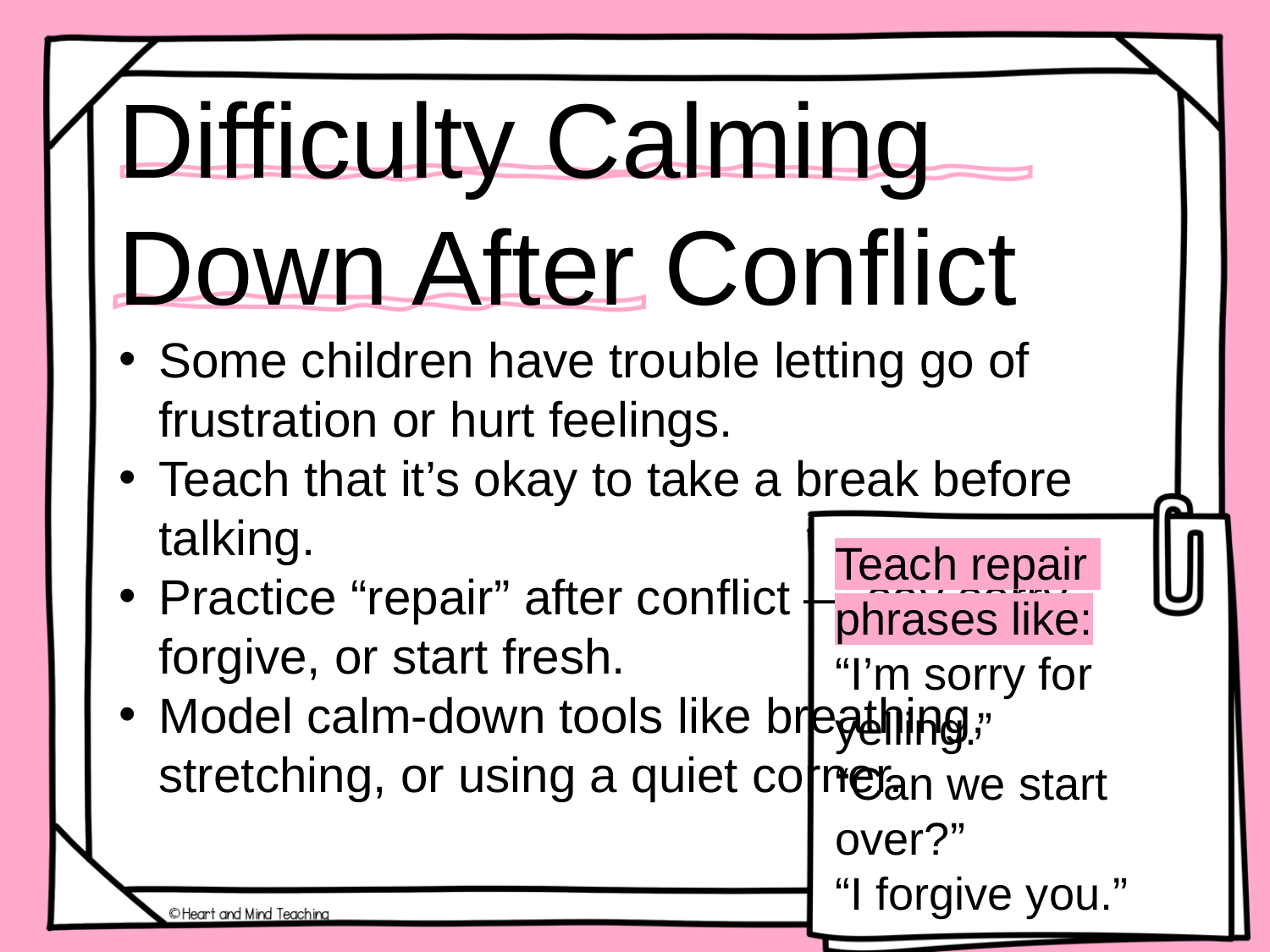

Difficulty Calming Down After Conflict
Some children have trouble letting go of frustration or hurt feelings.
Teach that it’s okay to take a break before talking.
Practice “repair” after conflict — say sorry, forgive, or start fresh.
Model calm-down tools like breathing, stretching, or using a quiet corner.
Teach repair
phrases like:
“I’m sorry for yelling.”
“Can we start over?”
“I forgive you.”